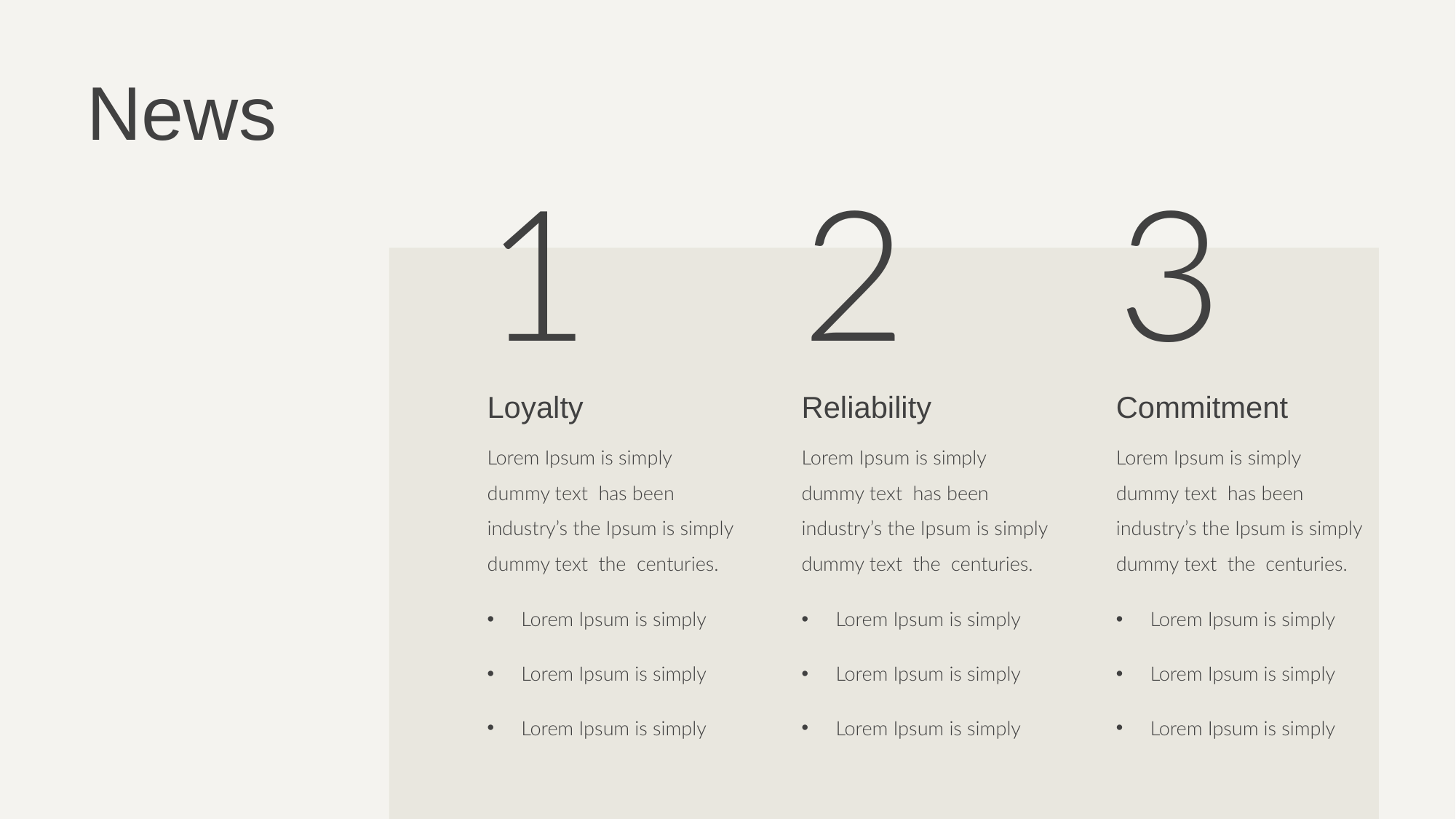

News
1
2
3

Loyalty
Reliability
Commitment
Lorem Ipsum is simply dummy text  has been industry’s the Ipsum is simply dummy text  the  centuries.
Lorem Ipsum is simply dummy text  has been industry’s the Ipsum is simply dummy text  the  centuries.
Lorem Ipsum is simply dummy text  has been industry’s the Ipsum is simply dummy text  the  centuries.
Lorem Ipsum is simply
Lorem Ipsum is simply
Lorem Ipsum is simply
Lorem Ipsum is simply
Lorem Ipsum is simply
Lorem Ipsum is simply
Lorem Ipsum is simply
Lorem Ipsum is simply
Lorem Ipsum is simply